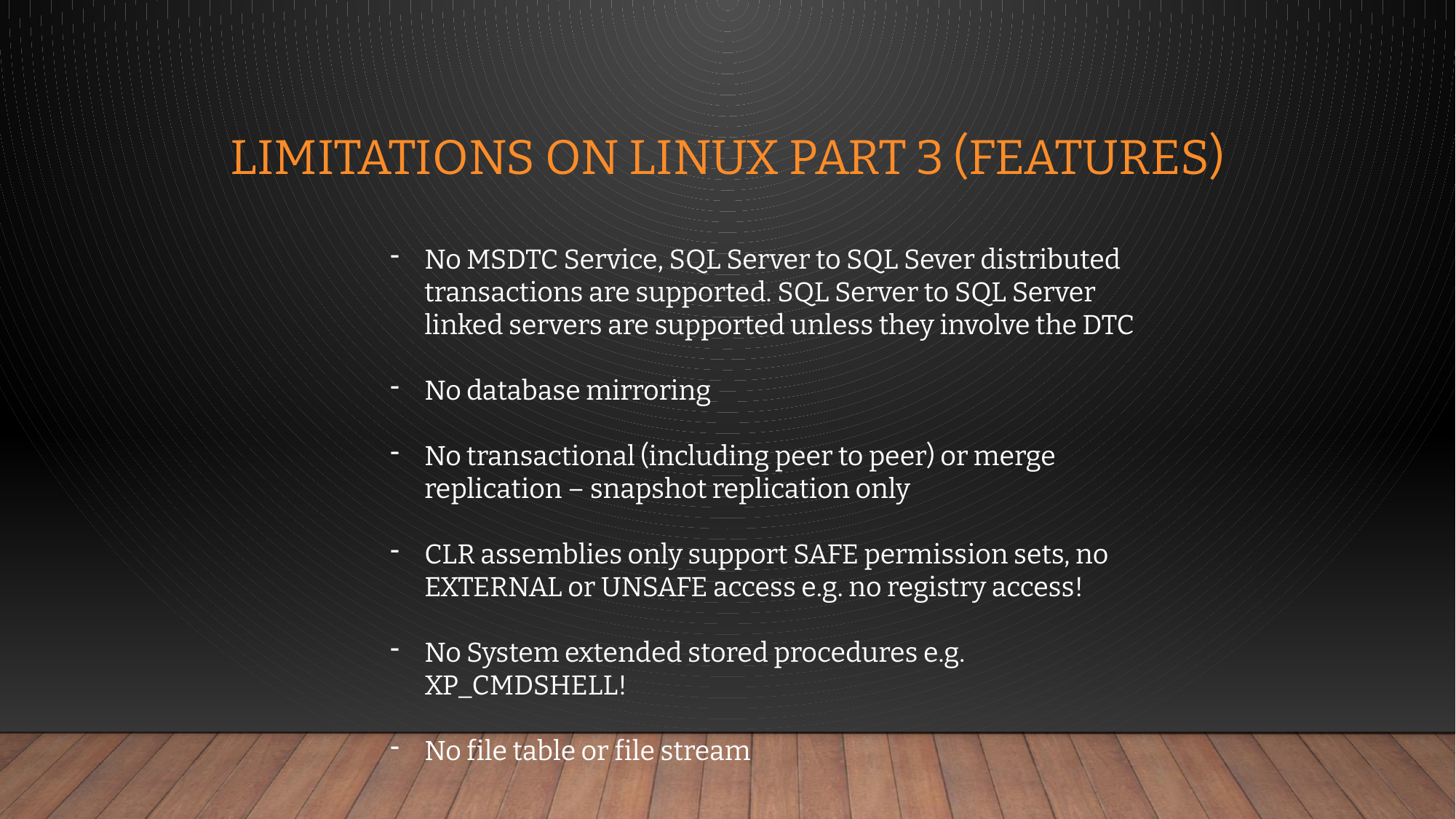

# LimiTATIONS on LINUX PART 3 (FEATURES)
No MSDTC Service, SQL Server to SQL Sever distributed  transactions are supported. SQL Server to SQL Server linked servers are supported unless they involve the DTC

No database mirroring

No transactional (including peer to peer) or merge replication – snapshot replication only

CLR assemblies only support SAFE permission sets, no EXTERNAL or UNSAFE access e.g. no registry access!

No System extended stored procedures e.g. XP_CMDSHELL!

No file table or file stream